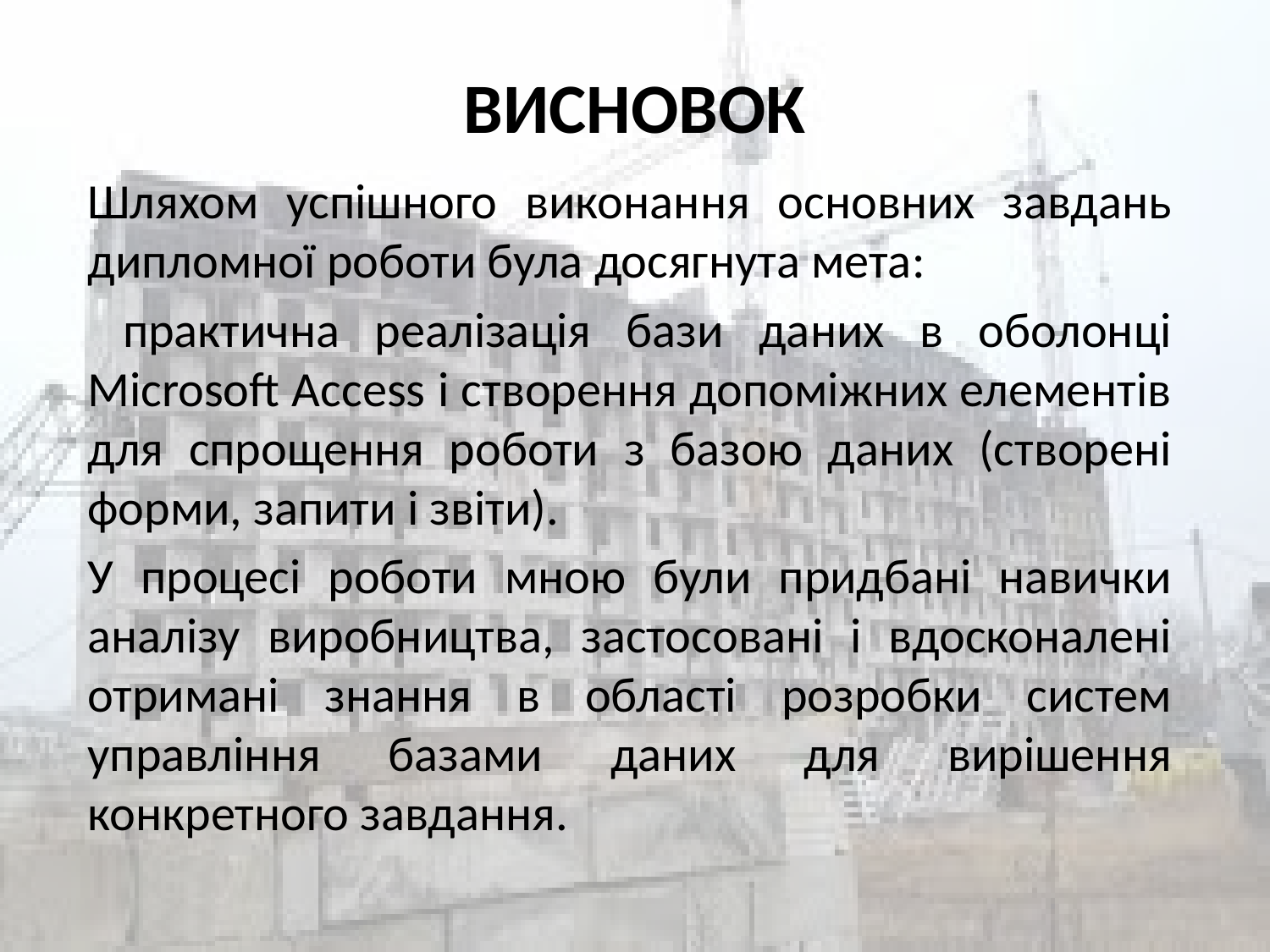

# Висновок
Шляхом успішного виконання основних завдань дипломної роботи була досягнута мета:
 практична реалізація бази даних в оболонці Microsoft Access і створення допоміжних елементів для спрощення роботи з базою даних (створені форми, запити і звіти).
У процесі роботи мною були придбані навички аналізу виробництва, застосовані і вдосконалені отримані знання в області розробки систем управління базами даних для вирішення конкретного завдання.